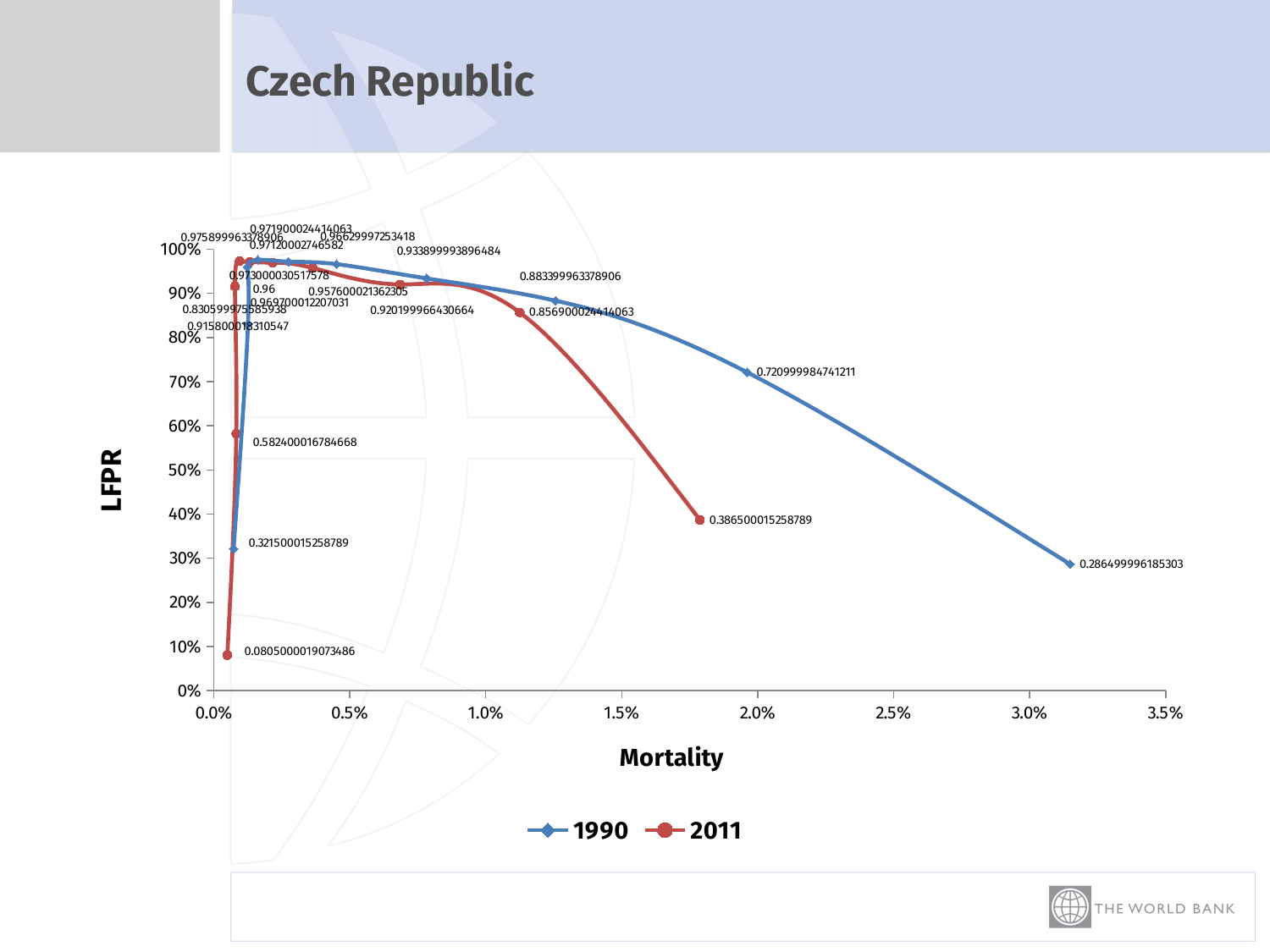

# Czech Republic

### Chart

| Category |  |  |
|---|---|---|